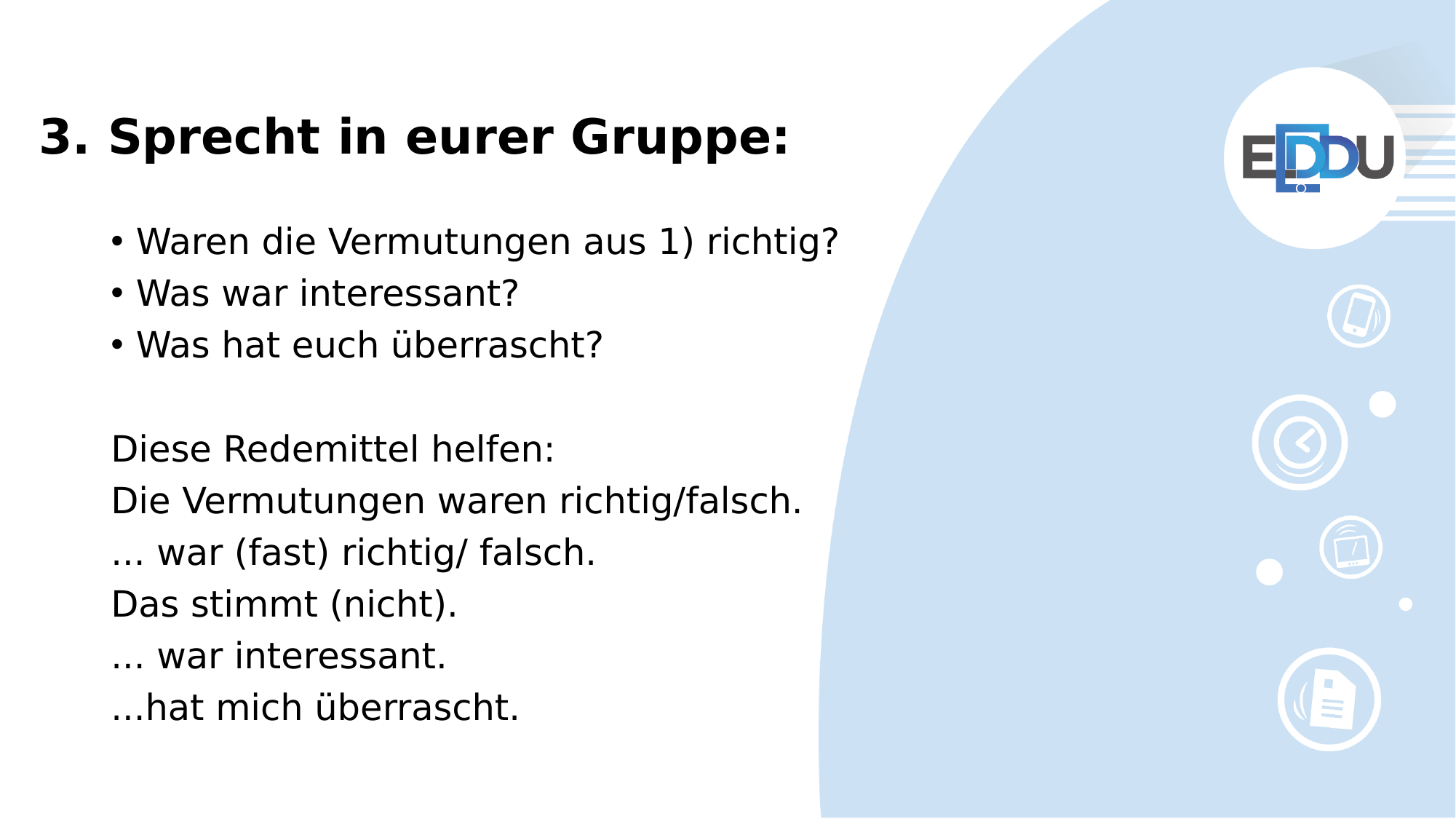

# 3. Sprecht in eurer Gruppe:
Waren die Vermutungen aus 1) richtig?
Was war interessant?
Was hat euch überrascht?

Diese Redemittel helfen:
Die Vermutungen waren richtig/falsch.
... war (fast) richtig/ falsch.
Das stimmt (nicht).
... war interessant.
...hat mich überrascht.